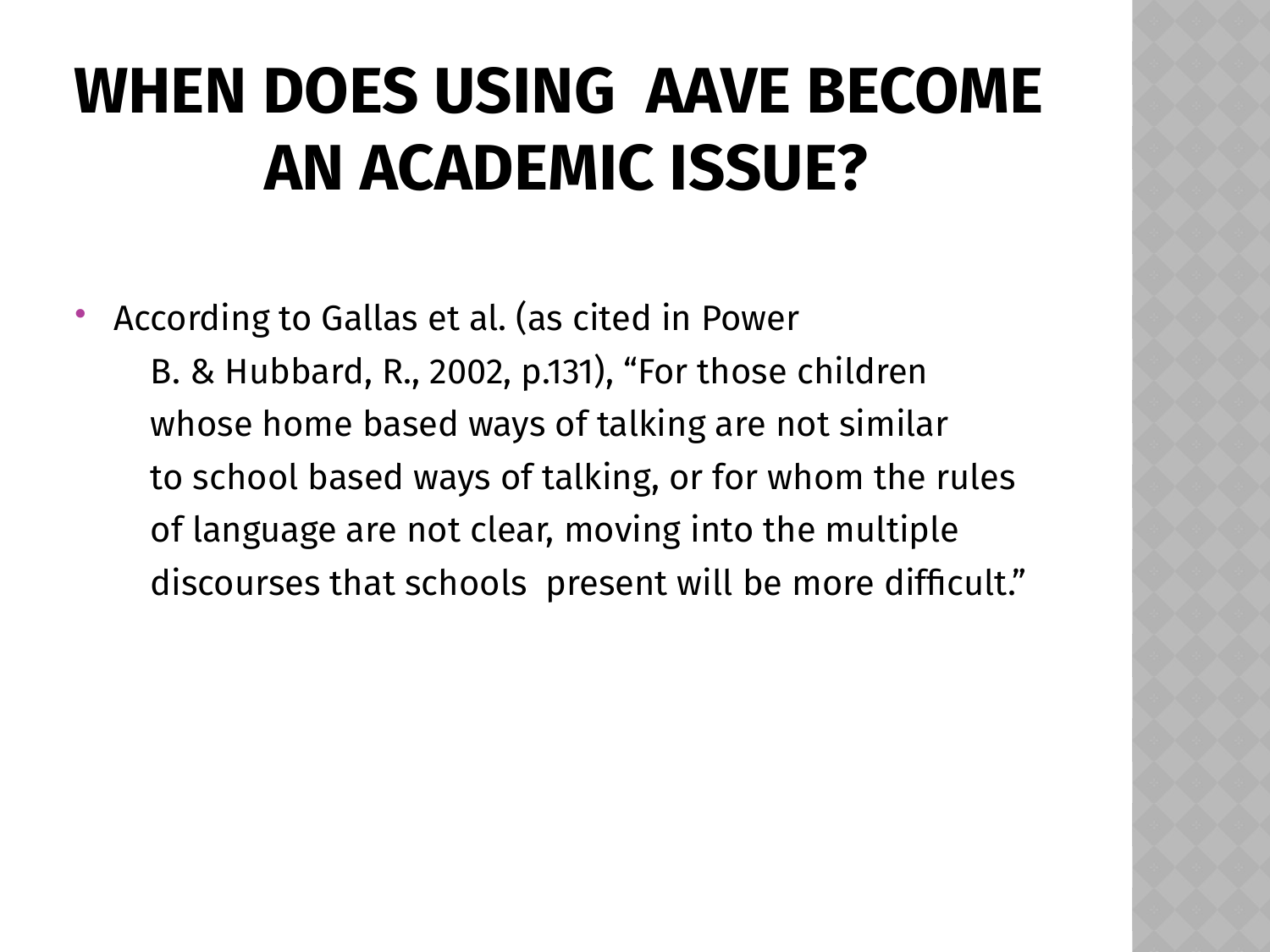

# When does using  AAVE become  an academic issue?

According to Gallas et al. (as cited in Power
        B. & Hubbard, R., 2002, p.131), “For those children
        whose home based ways of talking are not similar
        to school based ways of talking, or for whom the rules
        of language are not clear, moving into the multiple
        discourses that schools  present will be more difficult.”